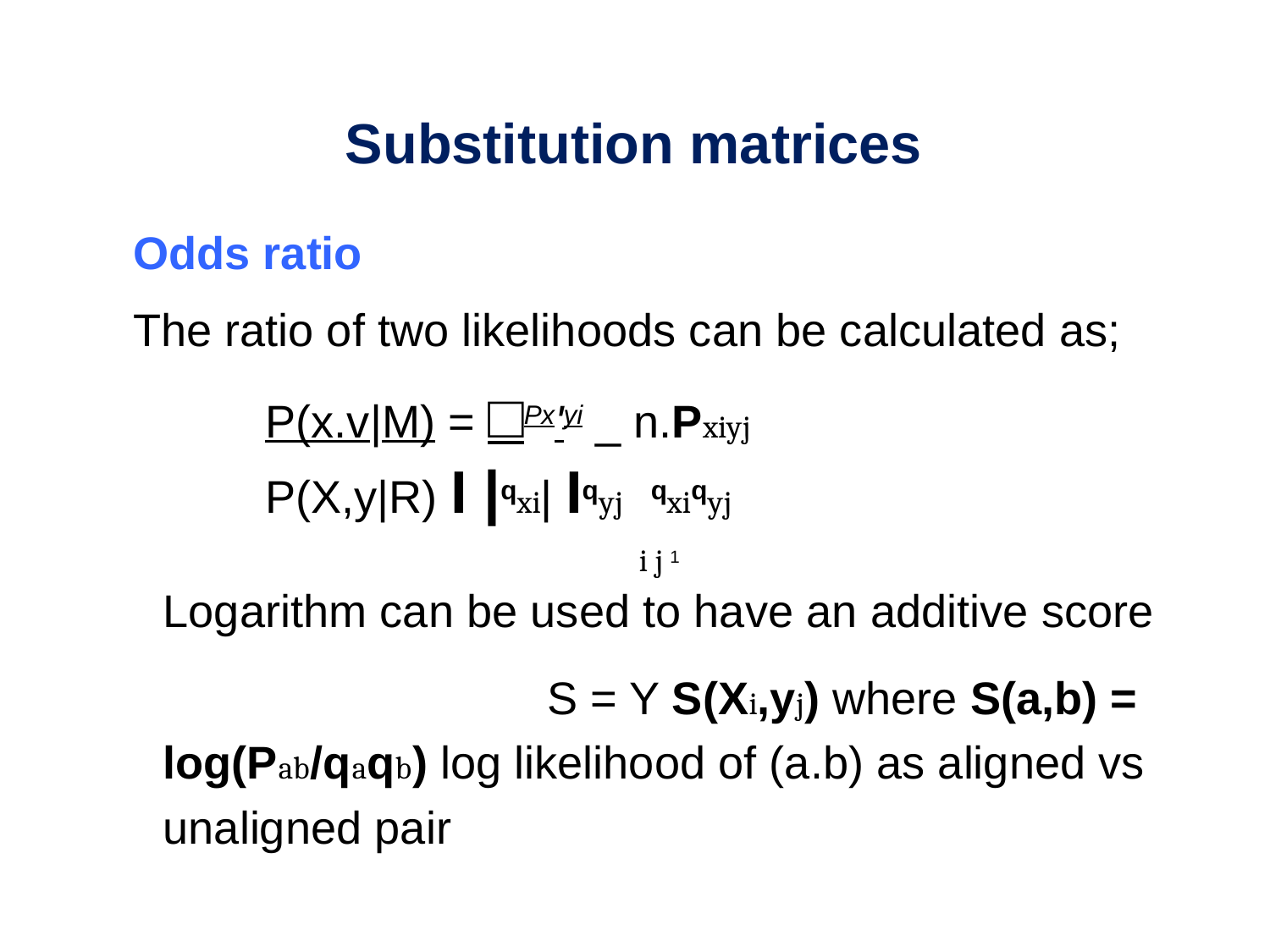

Substitution matrices
Odds ratio
The ratio of two likelihoods can be calculated as;
P(x.v|M) = □Px'yi _ n.Pxiyj
P(X,y|R) I |qxi| Iqyj    qxiqyj
i j 1
Logarithm can be used to have an additive score
S = Y S(Xi,yj) where S(a,b) = log(Pab/qaqb) log likelihood of (a.b) as aligned vs unaligned pair